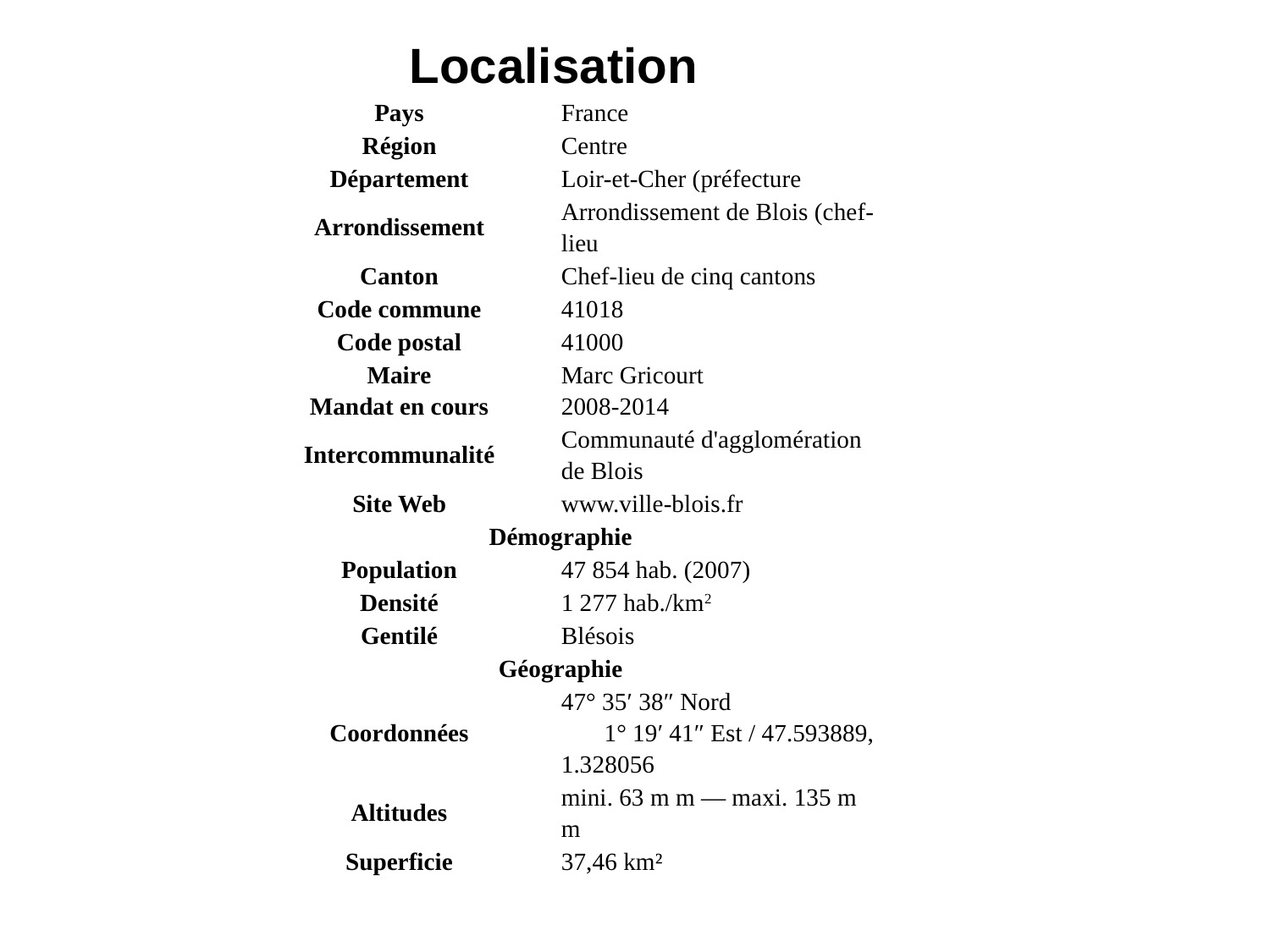

| Localisation |  |
| --- | --- |
| Pays | France |
| Région | Centre |
| Département | Loir-et-Cher (préfecture |
| Arrondissement | Arrondissement de Blois (chef-lieu |
| Canton | Chef-lieu de cinq cantons |
| Code commune | 41018 |
| Code postal | 41000 |
| Maire Mandat en cours | Marc Gricourt 2008-2014 |
| Intercommunalité | Communauté d'agglomération de Blois |
| Site Web | www.ville-blois.fr |
| Démographie |  |
| Population | 47 854 hab. (2007) |
| Densité | 1 277 hab./km2 |
| Gentilé | Blésois |
| Géographie |  |
| Coordonnées | 47° 35′ 38″ Nord        1° 19′ 41″ Est / 47.593889, 1.328056 |
| Altitudes | mini. 63 m m — maxi. 135 m m |
| Superficie | 37,46 km² |